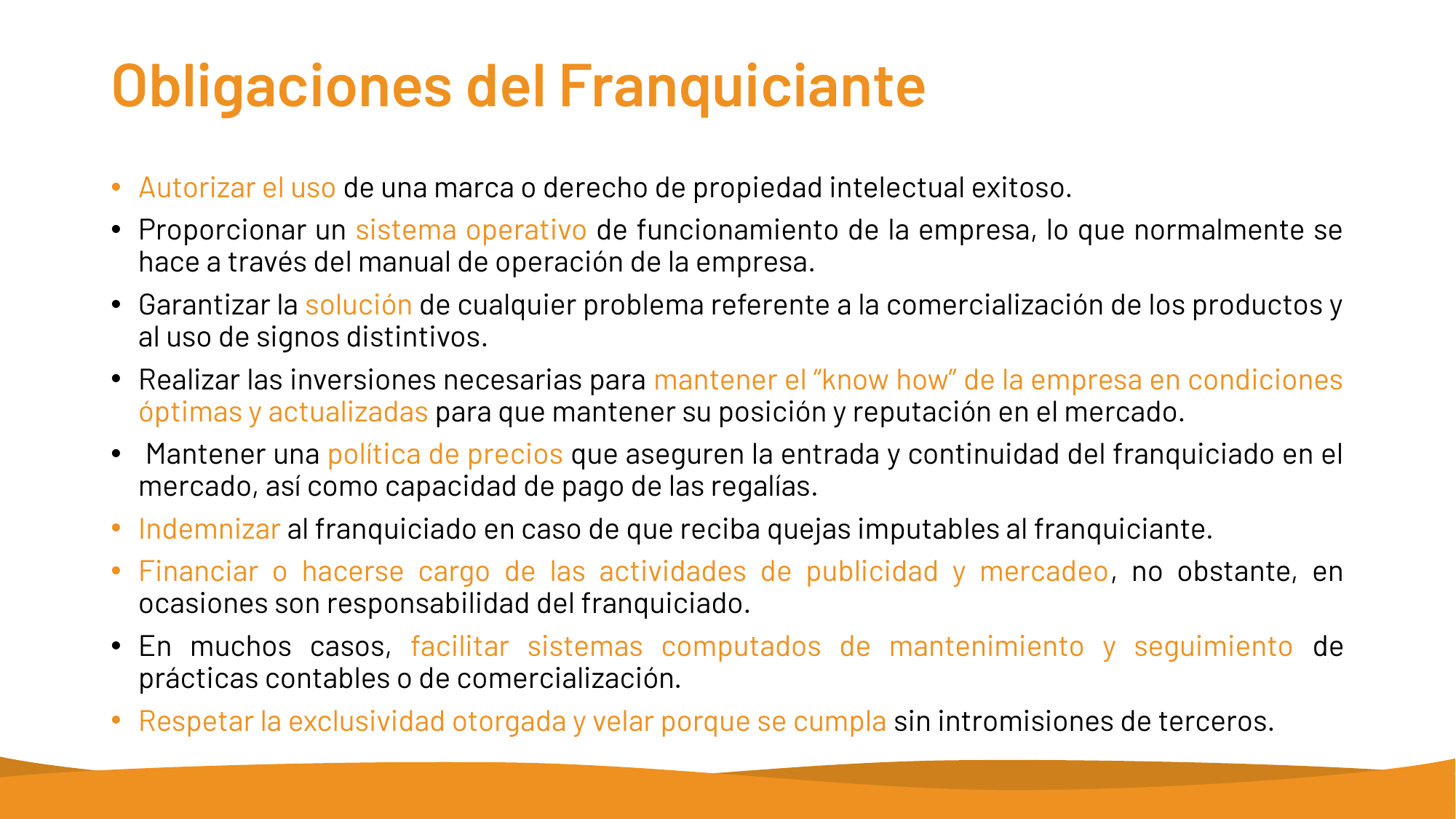

# Obligaciones del Franquiciante
Autorizar el uso de una marca o derecho de propiedad intelectual exitoso.
Proporcionar un sistema operativo de funcionamiento de la empresa, lo que normalmente se hace a través del manual de operación de la empresa.
Garantizar la solución de cualquier problema referente a la comercialización de los productos y al uso de signos distintivos.
Realizar las inversiones necesarias para mantener el “know how” de la empresa en condiciones óptimas y actualizadas para que mantener su posición y reputación en el mercado.
 Mantener una política de precios que aseguren la entrada y continuidad del franquiciado en el mercado, así como capacidad de pago de las regalías.
Indemnizar al franquiciado en caso de que reciba quejas imputables al franquiciante.
Financiar o hacerse cargo de las actividades de publicidad y mercadeo, no obstante, en ocasiones son responsabilidad del franquiciado.
En muchos casos, facilitar sistemas computados de mantenimiento y seguimiento de prácticas contables o de comercialización.
Respetar la exclusividad otorgada y velar porque se cumpla sin intromisiones de terceros.